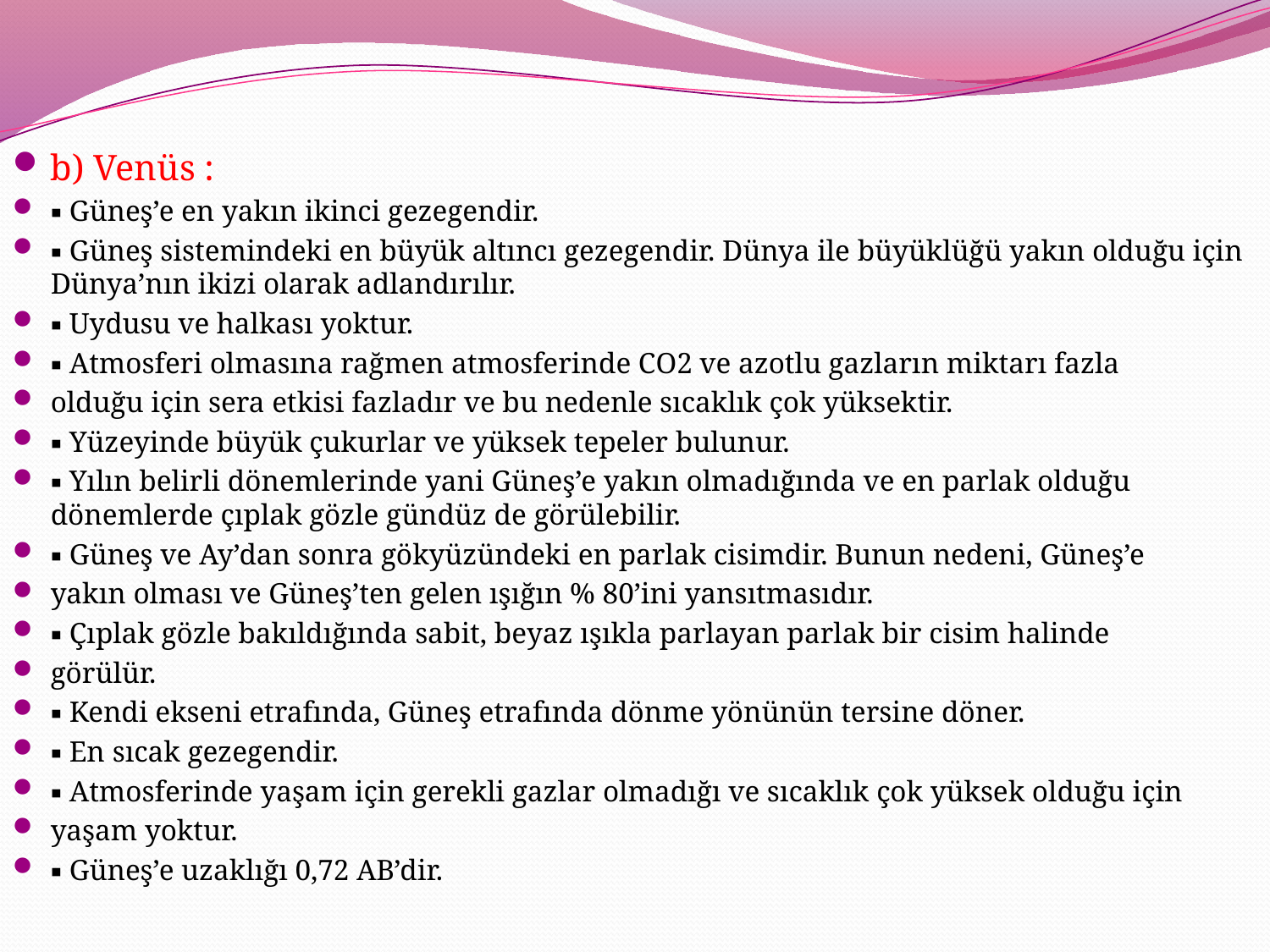

b) Venüs :
▪ Güneş’e en yakın ikinci gezegendir.
▪ Güneş sistemindeki en büyük altıncı gezegendir. Dünya ile büyüklüğü yakın olduğu için Dünya’nın ikizi olarak adlandırılır.
▪ Uydusu ve halkası yoktur.
▪ Atmosferi olmasına rağmen atmosferinde CO2 ve azotlu gazların miktarı fazla
olduğu için sera etkisi fazladır ve bu nedenle sıcaklık çok yüksektir.
▪ Yüzeyinde büyük çukurlar ve yüksek tepeler bulunur.
▪ Yılın belirli dönemlerinde yani Güneş’e yakın olmadığında ve en parlak olduğu dönemlerde çıplak gözle gündüz de görülebilir.
▪ Güneş ve Ay’dan sonra gökyüzündeki en parlak cisimdir. Bunun nedeni, Güneş’e
yakın olması ve Güneş’ten gelen ışığın % 80’ini yansıtmasıdır.
▪ Çıplak gözle bakıldığında sabit, beyaz ışıkla parlayan parlak bir cisim halinde
görülür.
▪ Kendi ekseni etrafında, Güneş etrafında dönme yönünün tersine döner.
▪ En sıcak gezegendir.
▪ Atmosferinde yaşam için gerekli gazlar olmadığı ve sıcaklık çok yüksek olduğu için
yaşam yoktur.
▪ Güneş’e uzaklığı 0,72 AB’dir.